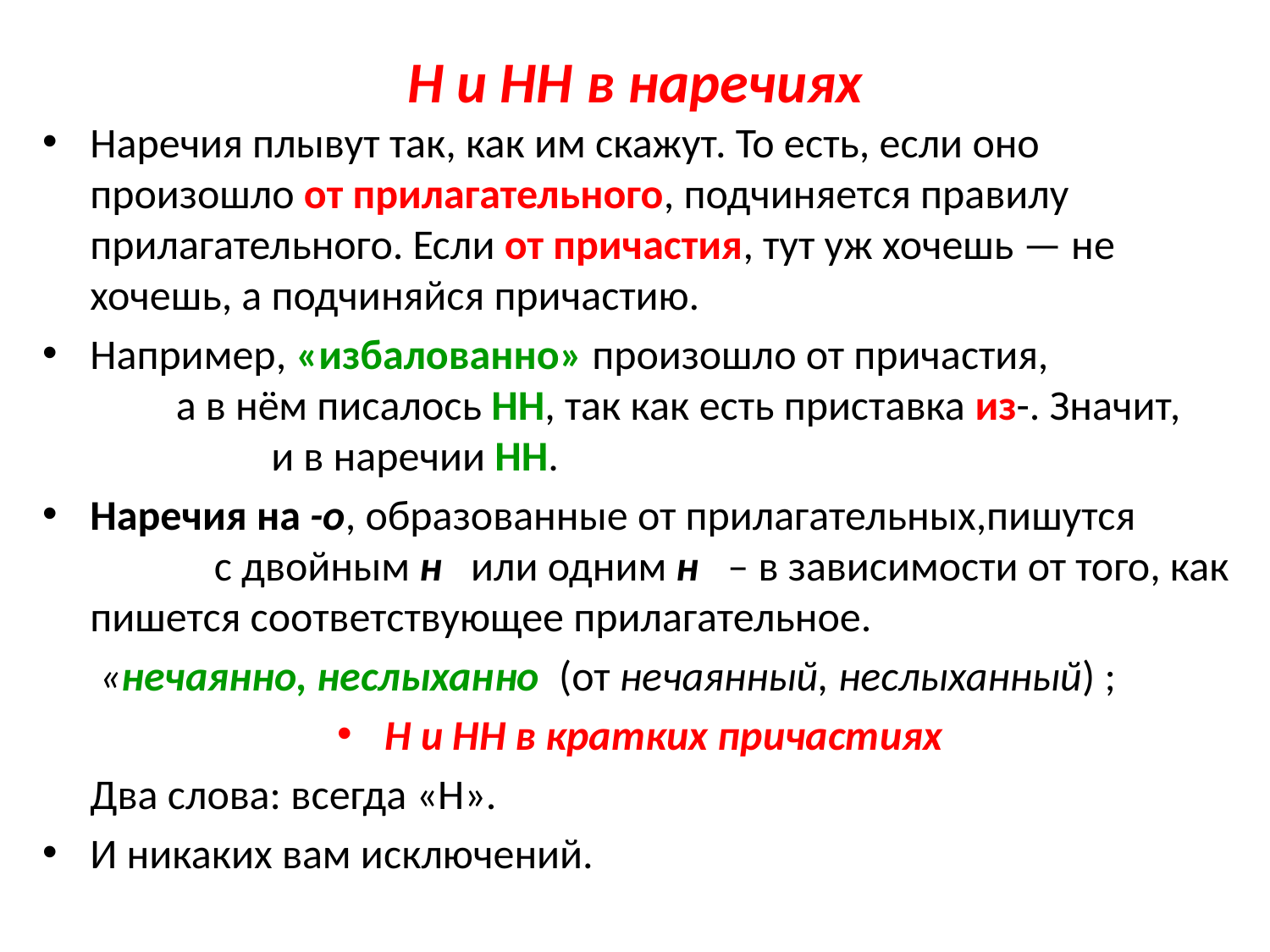

# Н и НН в наречиях
Наречия плывут так, как им скажут. То есть, если оно произошло от прилагательного, подчиняется правилу прилагательного. Если от причастия, тут уж хочешь — не хочешь, а подчиняйся причастию.
Например, «избалованно» произошло от причастия,                             а в нём писалось НН, так как есть приставка из-. Значит,                         и в наречии НН.
Наречия на -о, образованные от прилагательных,пишутся                        с двойным н   или одним н   – в зависимости от того, как пишется соответствующее прилагательное.
      «нечаянно, неслыханно  (от нечаянный, неслыханный) ;
Н и НН в кратких причастиях
     Два слова: всегда «Н».
И никаких вам исключений.